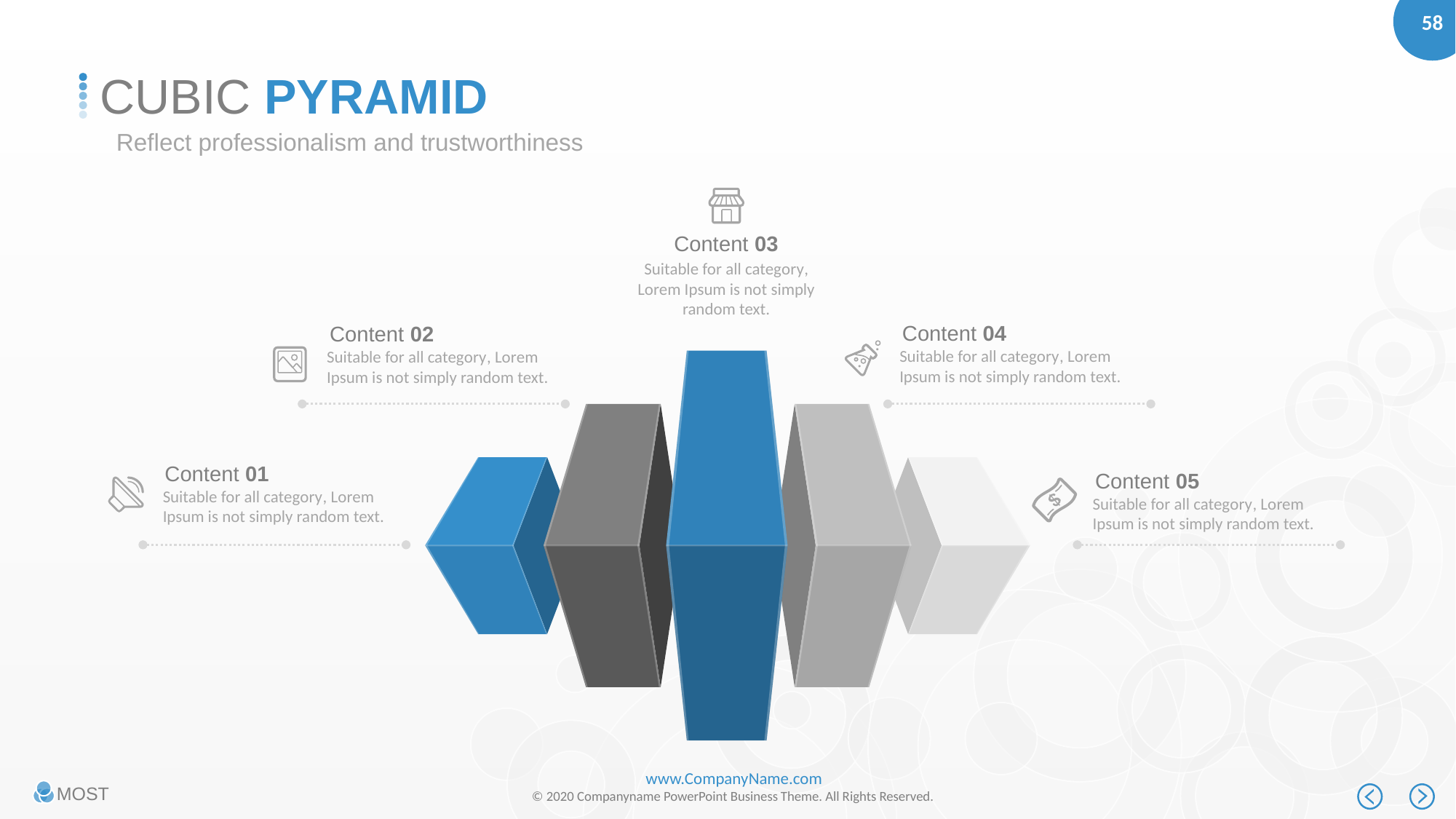

CUBIC PYRAMID
Reflect professionalism and trustworthiness

Content 03
Suitable for all category, Lorem Ipsum is not simply random text.
Content 04
Content 02

Suitable for all category, Lorem Ipsum is not simply random text.
Suitable for all category, Lorem Ipsum is not simply random text.

Content 01
Content 05

Suitable for all category, Lorem Ipsum is not simply random text.

Suitable for all category, Lorem Ipsum is not simply random text.